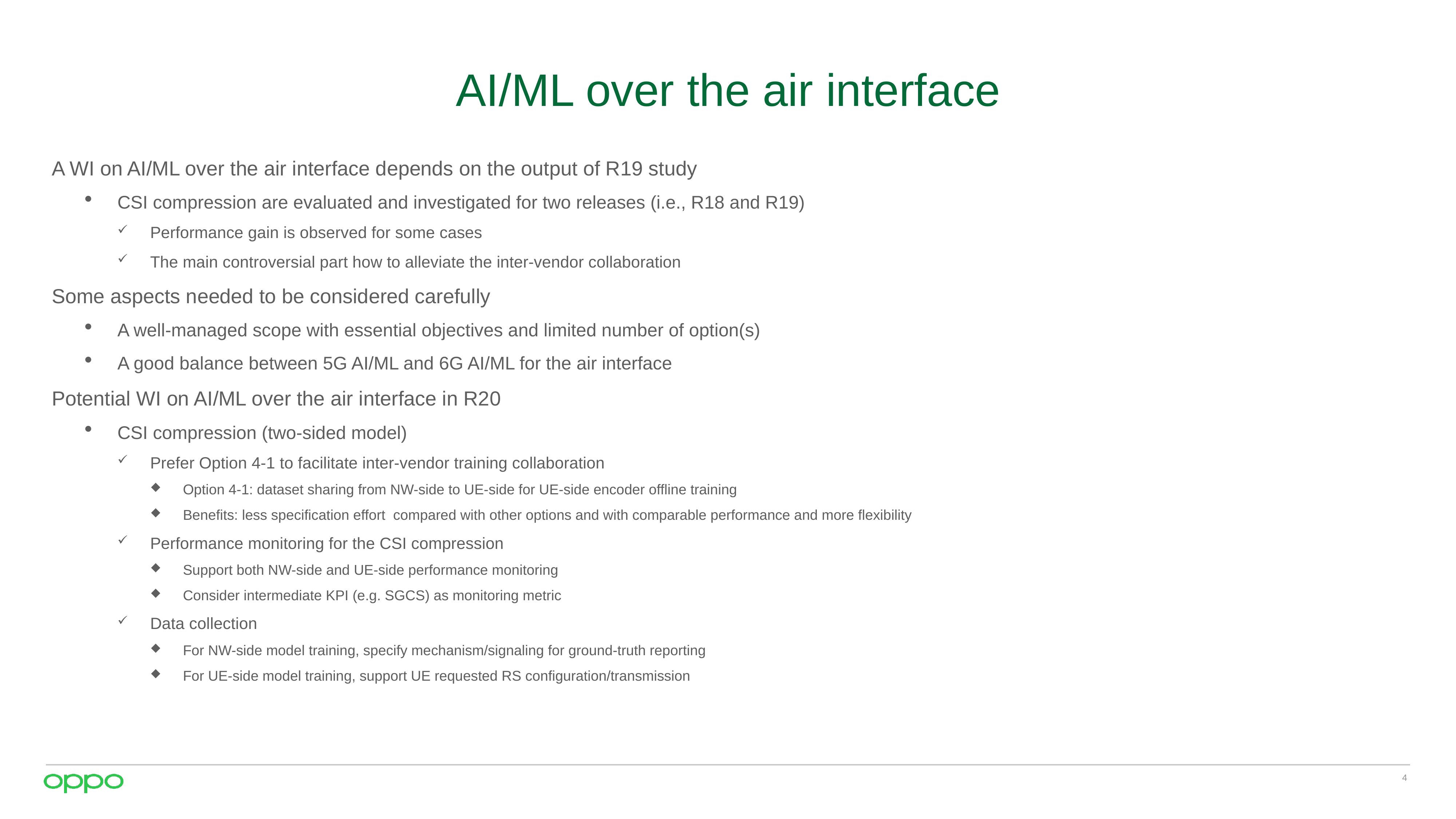

# AI/ML over the air interface
A WI on AI/ML over the air interface depends on the output of R19 study
CSI compression are evaluated and investigated for two releases (i.e., R18 and R19)
Performance gain is observed for some cases
The main controversial part how to alleviate the inter-vendor collaboration
Some aspects needed to be considered carefully
A well-managed scope with essential objectives and limited number of option(s)
A good balance between 5G AI/ML and 6G AI/ML for the air interface
Potential WI on AI/ML over the air interface in R20
CSI compression (two-sided model)
Prefer Option 4-1 to facilitate inter-vendor training collaboration
Option 4-1: dataset sharing from NW-side to UE-side for UE-side encoder offline training
Benefits: less specification effort  compared with other options and with comparable performance and more flexibility
Performance monitoring for the CSI compression
Support both NW-side and UE-side performance monitoring
Consider intermediate KPI (e.g. SGCS) as monitoring metric
Data collection
For NW-side model training, specify mechanism/signaling for ground-truth reporting
For UE-side model training, support UE requested RS configuration/transmission